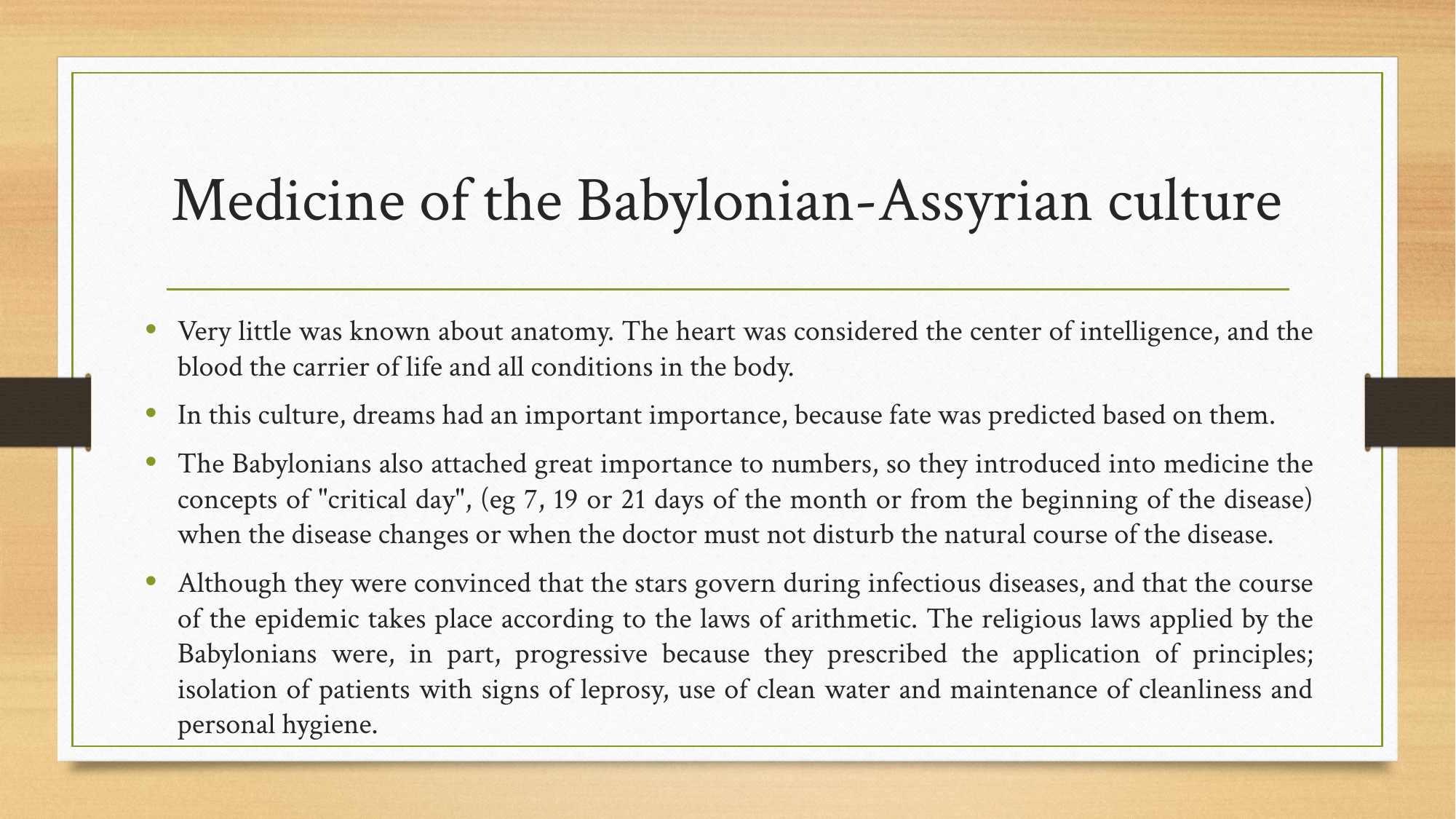

# Medicine of the Babylonian-Assyrian culture
Very little was known about anatomy. The heart was considered the center of intelligence, and the blood the carrier of life and all conditions in the body.
In this culture, dreams had an important importance, because fate was predicted based on them.
The Babylonians also attached great importance to numbers, so they introduced into medicine the concepts of "critical day", (eg 7, 19 or 21 days of the month or from the beginning of the disease) when the disease changes or when the doctor must not disturb the natural course of the disease.
Although they were convinced that the stars govern during infectious diseases, and that the course of the epidemic takes place according to the laws of arithmetic. The religious laws applied by the Babylonians were, in part, progressive because they prescribed the application of principles; isolation of patients with signs of leprosy, use of clean water and maintenance of cleanliness and personal hygiene.